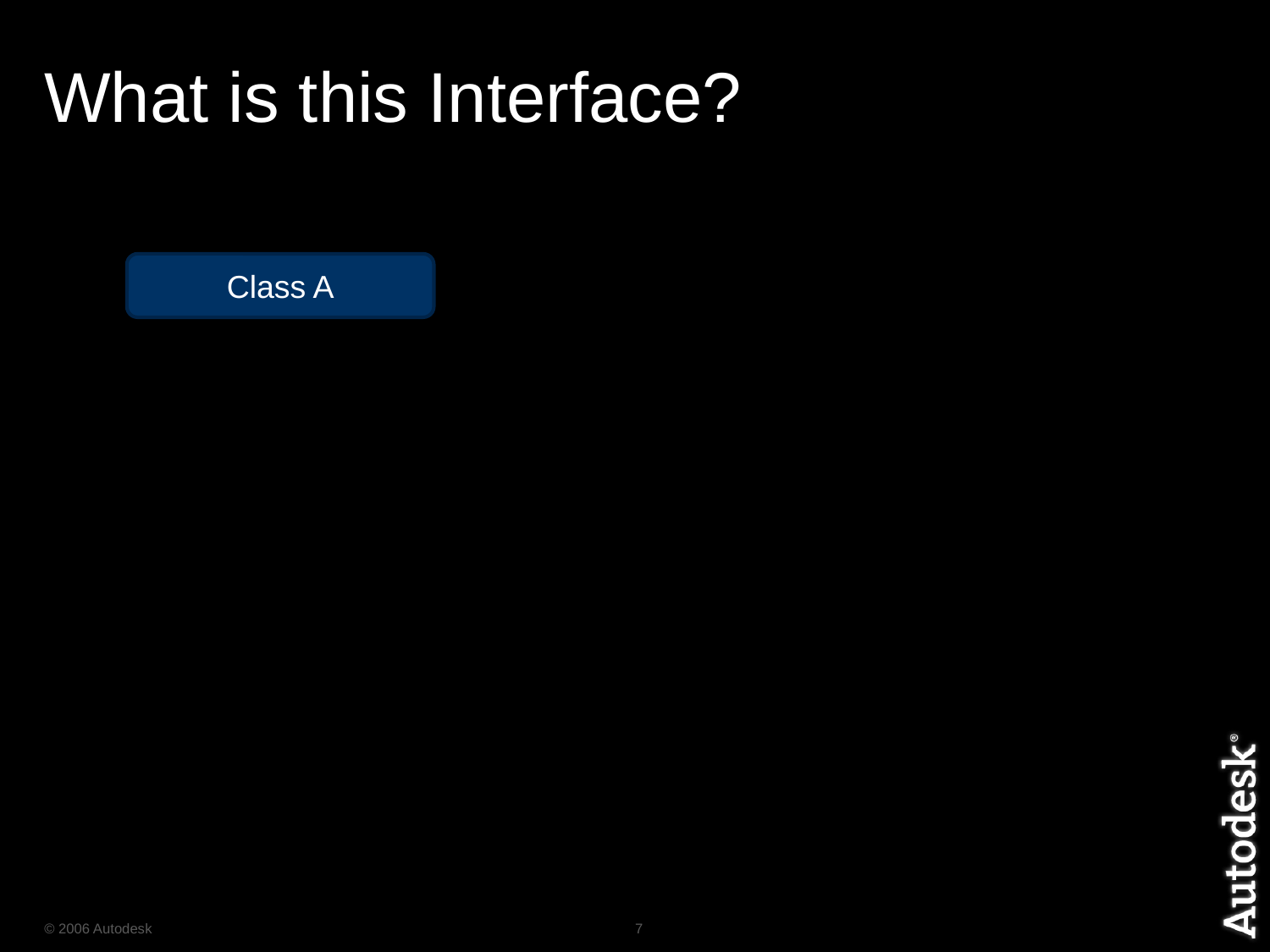

# What is this Interface?

Class A